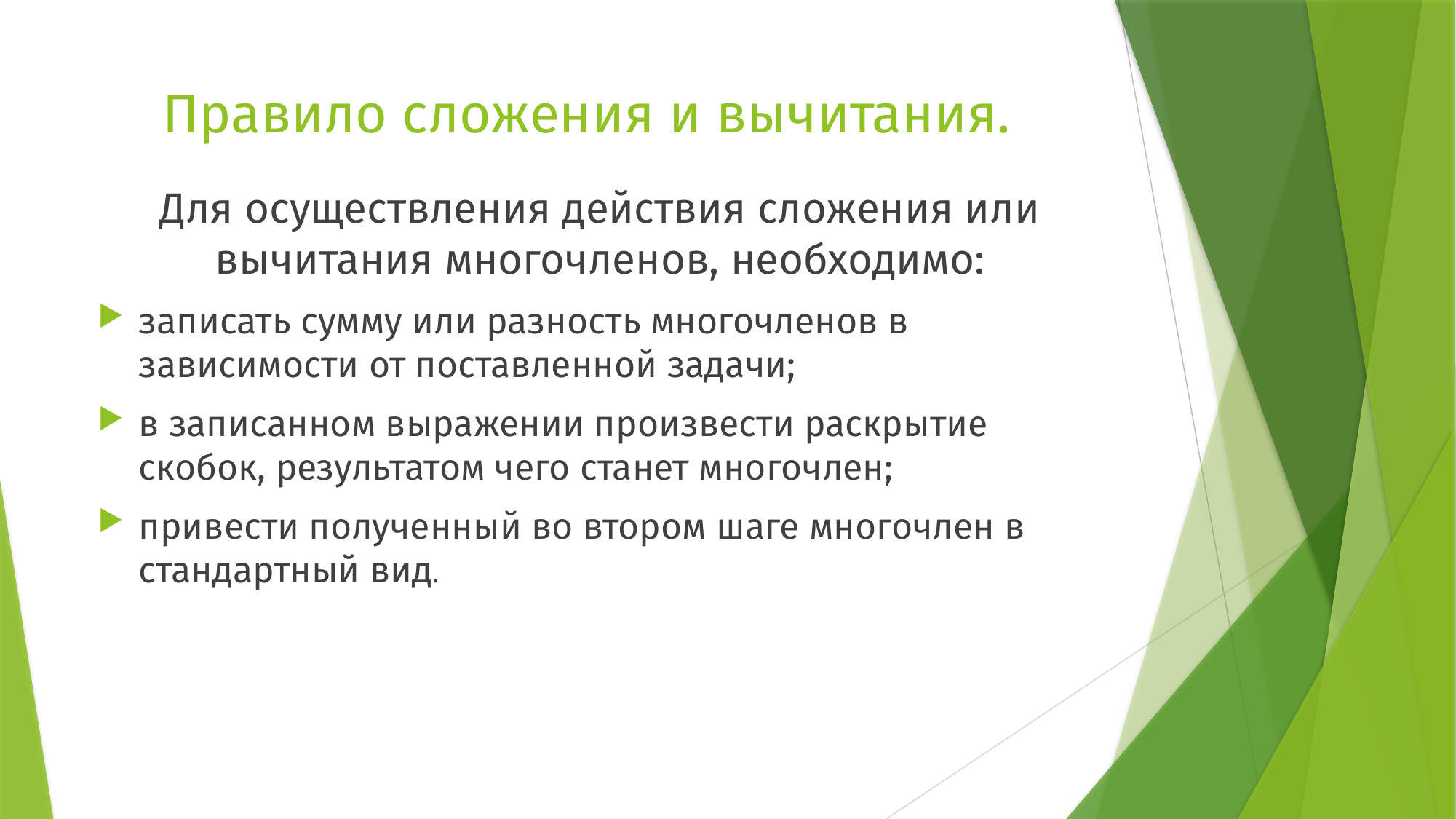

# Правило сложения и вычитания.
Для осуществления действия сложения или вычитания многочленов, необходимо:
записать сумму или разность многочленов в зависимости от поставленной задачи;
в записанном выражении произвести раскрытие скобок, результатом чего станет многочлен;
привести полученный во втором шаге многочлен в стандартный вид.